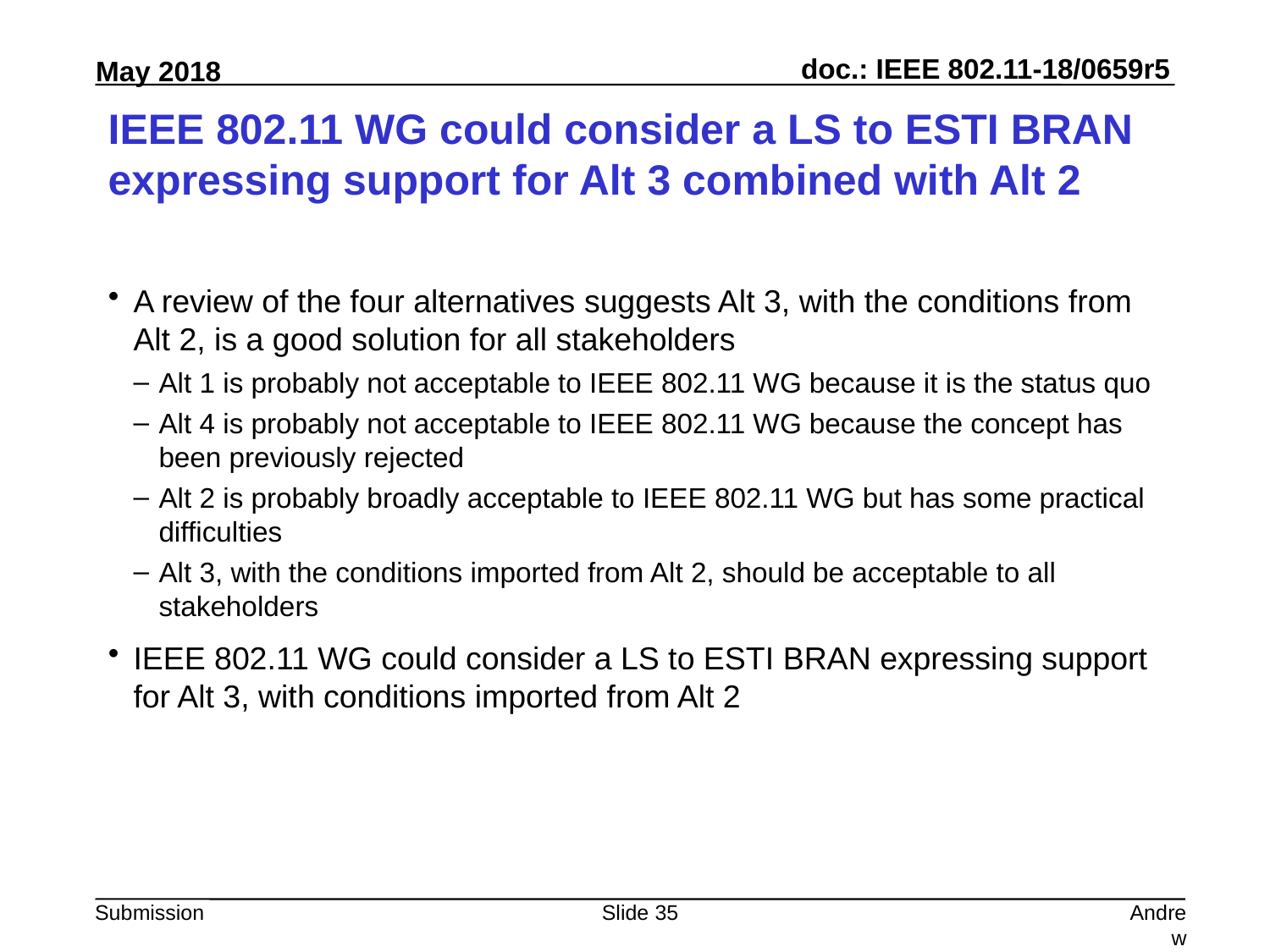

# IEEE 802.11 WG could consider a LS to ESTI BRAN expressing support for Alt 3 combined with Alt 2
A review of the four alternatives suggests Alt 3, with the conditions from Alt 2, is a good solution for all stakeholders
Alt 1 is probably not acceptable to IEEE 802.11 WG because it is the status quo
Alt 4 is probably not acceptable to IEEE 802.11 WG because the concept has been previously rejected
Alt 2 is probably broadly acceptable to IEEE 802.11 WG but has some practical difficulties
Alt 3, with the conditions imported from Alt 2, should be acceptable to all stakeholders
IEEE 802.11 WG could consider a LS to ESTI BRAN expressing support for Alt 3, with conditions imported from Alt 2
Slide 35
Andrew Myles, Cisco